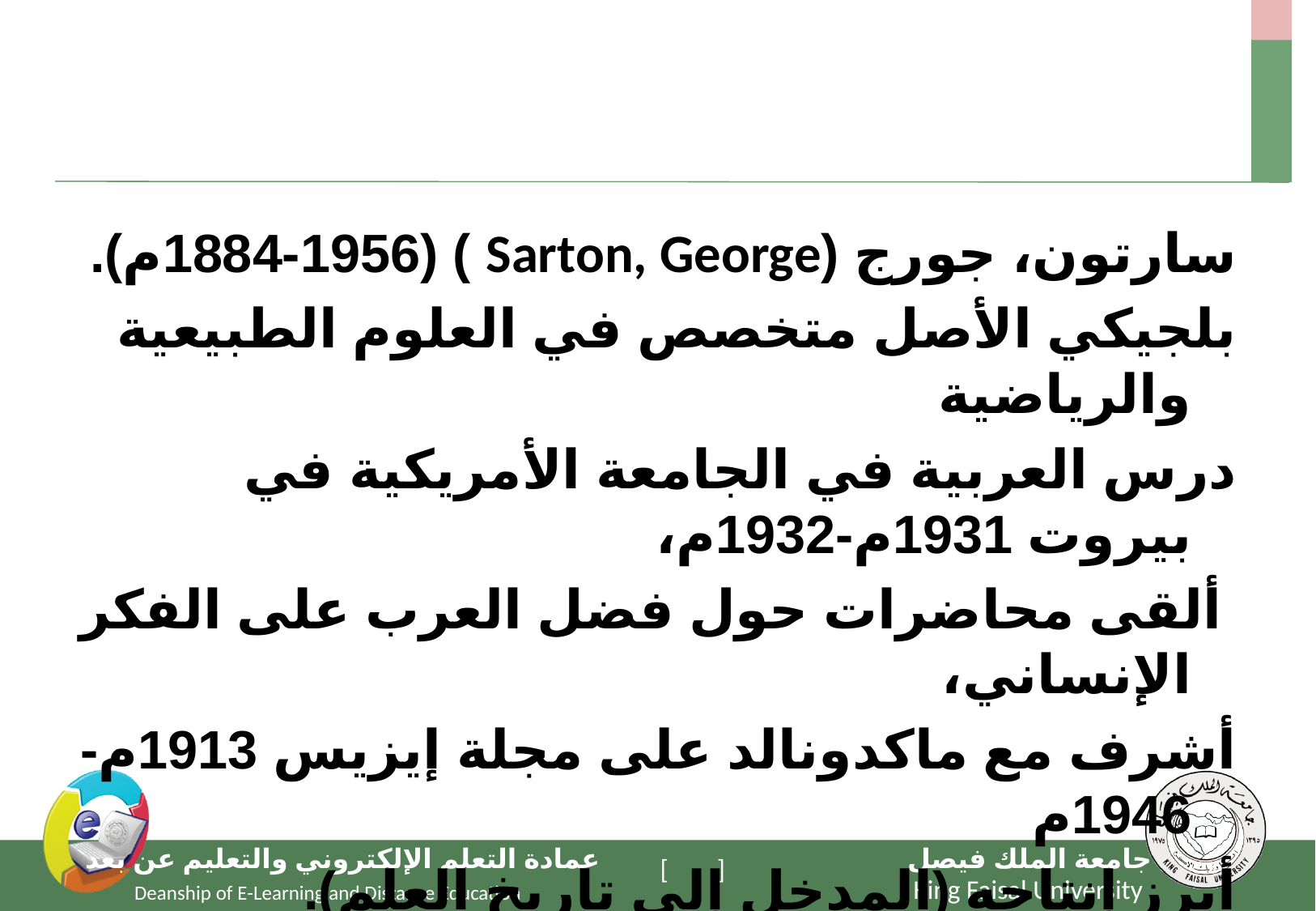

#
سارتون، جورج (Sarton, George ) (1884-1956م).
بلجيكي الأصل متخصص في العلوم الطبيعية والرياضية
درس العربية في الجامعة الأمريكية في بيروت 1931م-1932م،
 ألقى محاضرات حول فضل العرب على الفكر الإنساني،
أشرف مع ماكدونالد على مجلة إيزيس 1913م-1946م
أبرز إنتاجه (المدخل إلى تاريخ العلم).